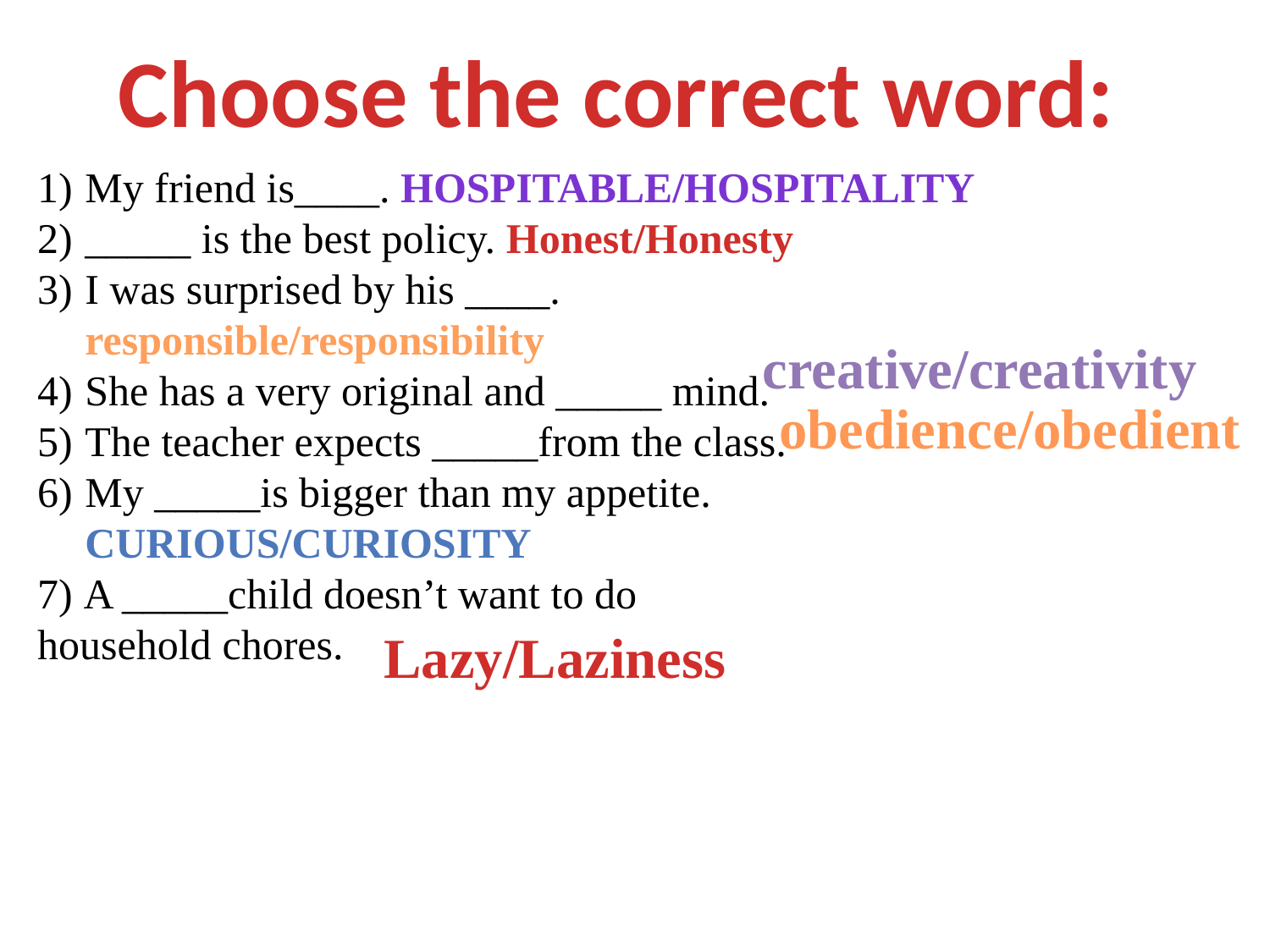

Choose the correct word:
My friend is____. Hospitable/Hospitality
_____ is the best policy. Honest/Honesty
I was surprised by his ____. responsible/responsibility
She has a very original and _____ mind.
The teacher expects _____from the class.
My _____is bigger than my appetite. Curious/curiosity
7) A _____child doesn’t want to do
household chores.

creative/creativity
obedience/obedient

Lazy/Laziness